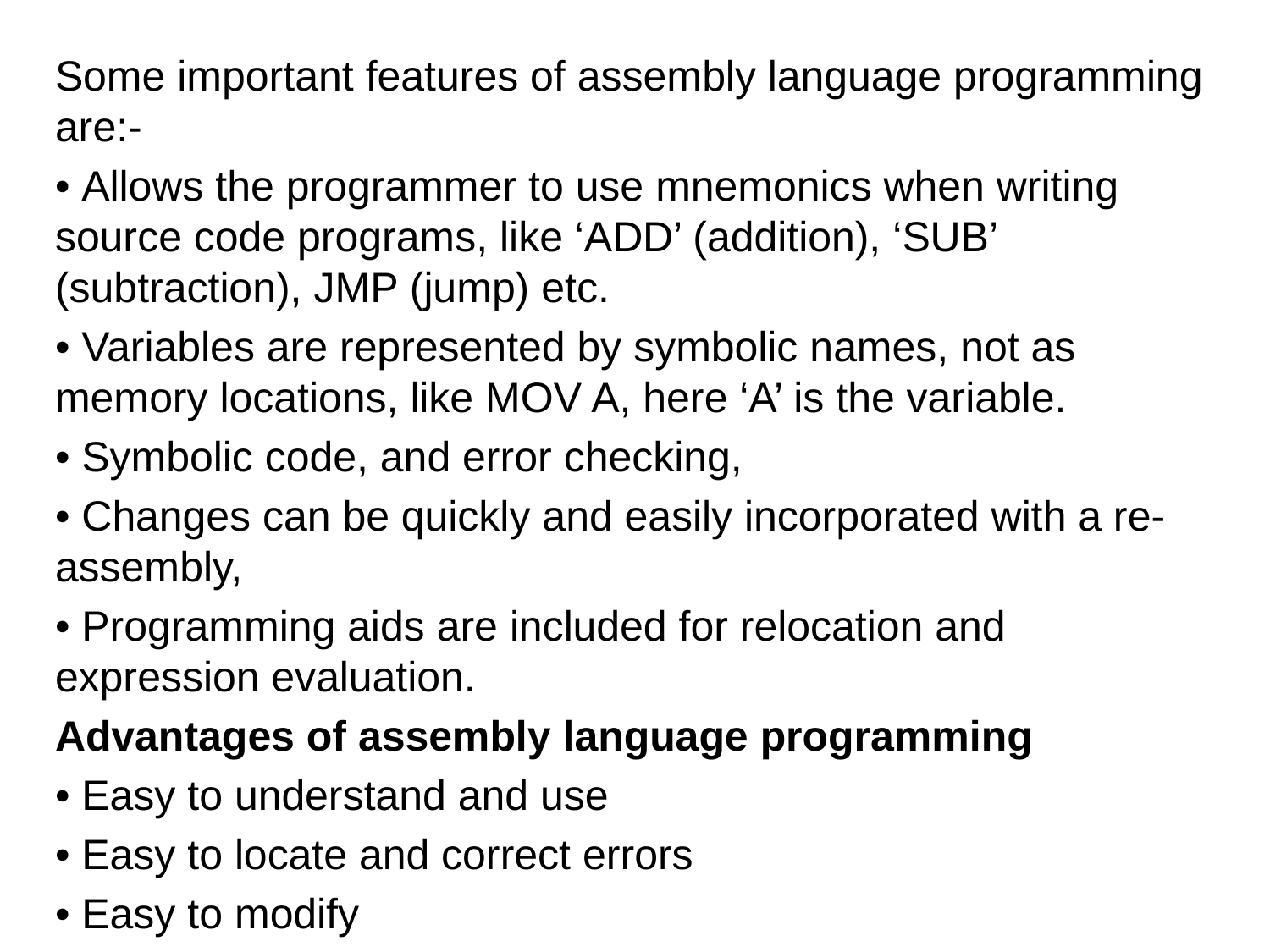

Some important features of assembly language programming are:-
• Allows the programmer to use mnemonics when writing source code programs, like ‘ADD’ (addition), ‘SUB’ (subtraction), JMP (jump) etc.
• Variables are represented by symbolic names, not as memory locations, like MOV A, here ‘A’ is the variable.
• Symbolic code, and error checking,
• Changes can be quickly and easily incorporated with a re-assembly,
• Programming aids are included for relocation and expression evaluation.
Advantages of assembly language programming
• Easy to understand and use
• Easy to locate and correct errors
• Easy to modify
• No worry to address.
• Efficient than machine language programming